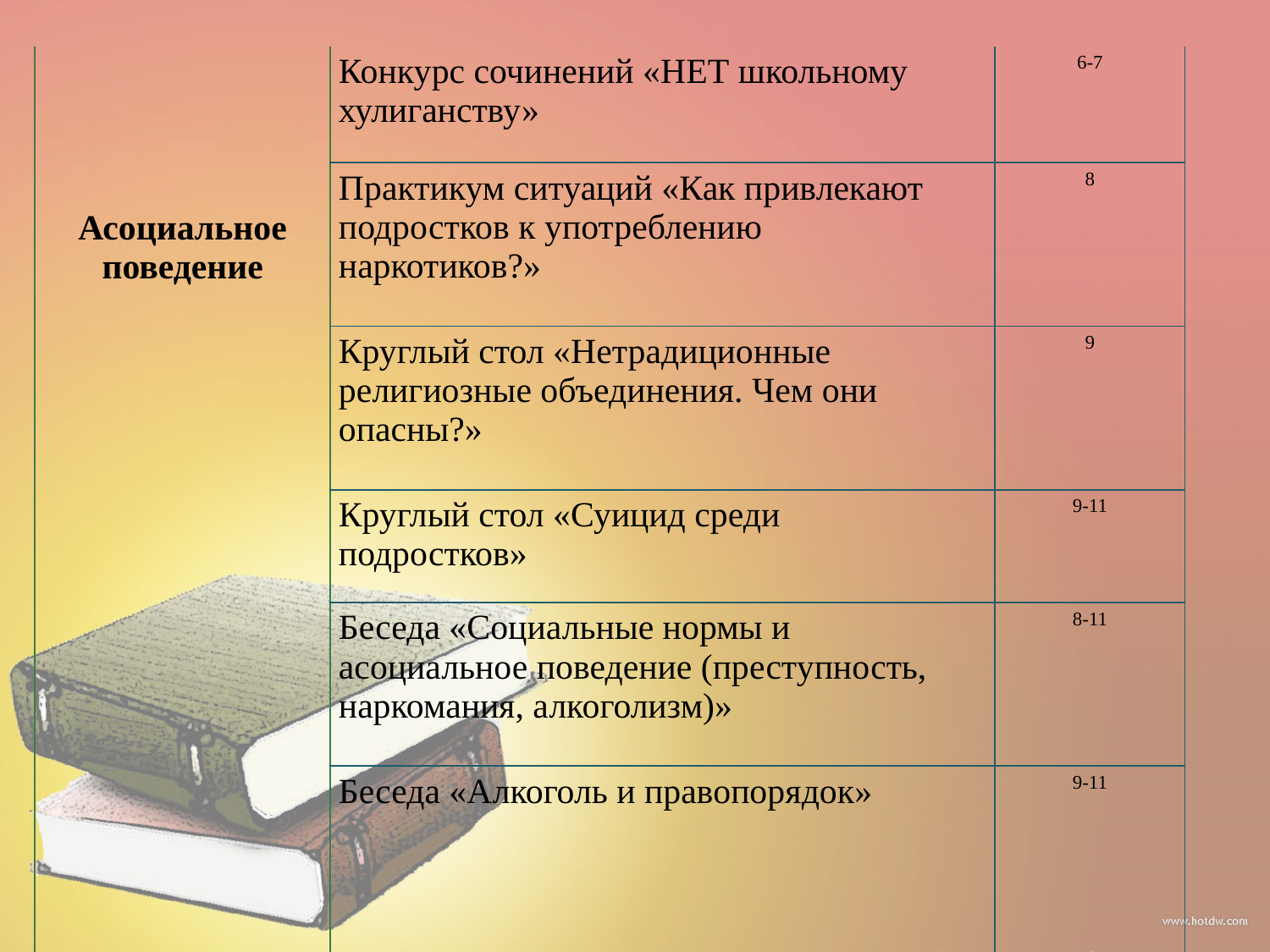

| Асоциальное поведение | Конкурс сочинений «НЕТ школьному хулиганству» | 6-7 |
| --- | --- | --- |
|  | Практикум ситуаций «Как привлекают подростков к употреблению наркотиков?» | 8 |
|  | Круглый стол «Нетрадиционные религиозные объединения. Чем они опасны?» | 9 |
|  | Круглый стол «Суицид среди подростков» | 9-11 |
|  | Беседа «Социальные нормы и асоциальное поведение (преступность, наркомания, алкоголизм)» | 8-11 |
|  | Беседа «Алкоголь и правопорядок» | 9-11 |